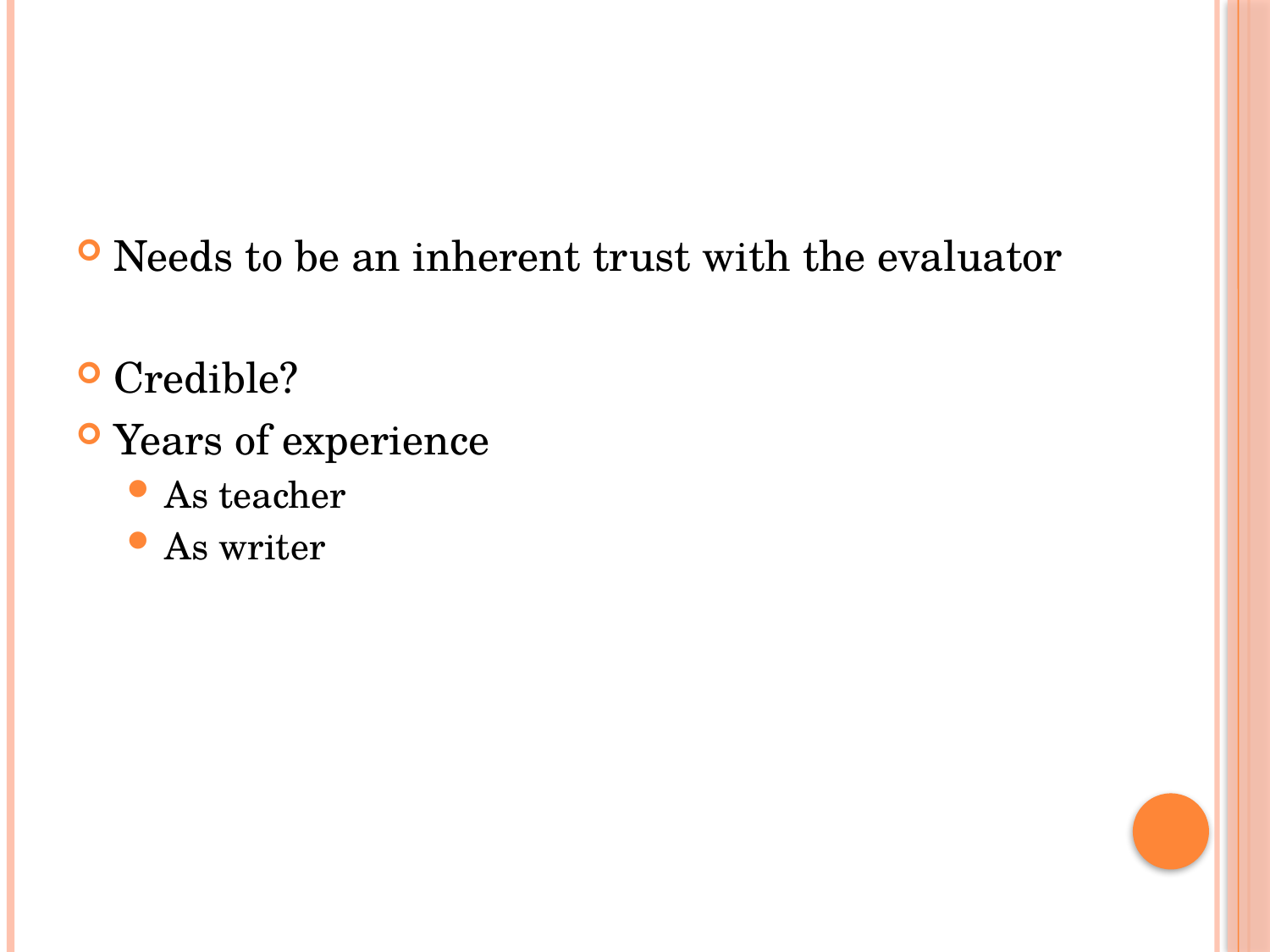

#
Needs to be an inherent trust with the evaluator

Credible?
Years of experience
As teacher
As writer